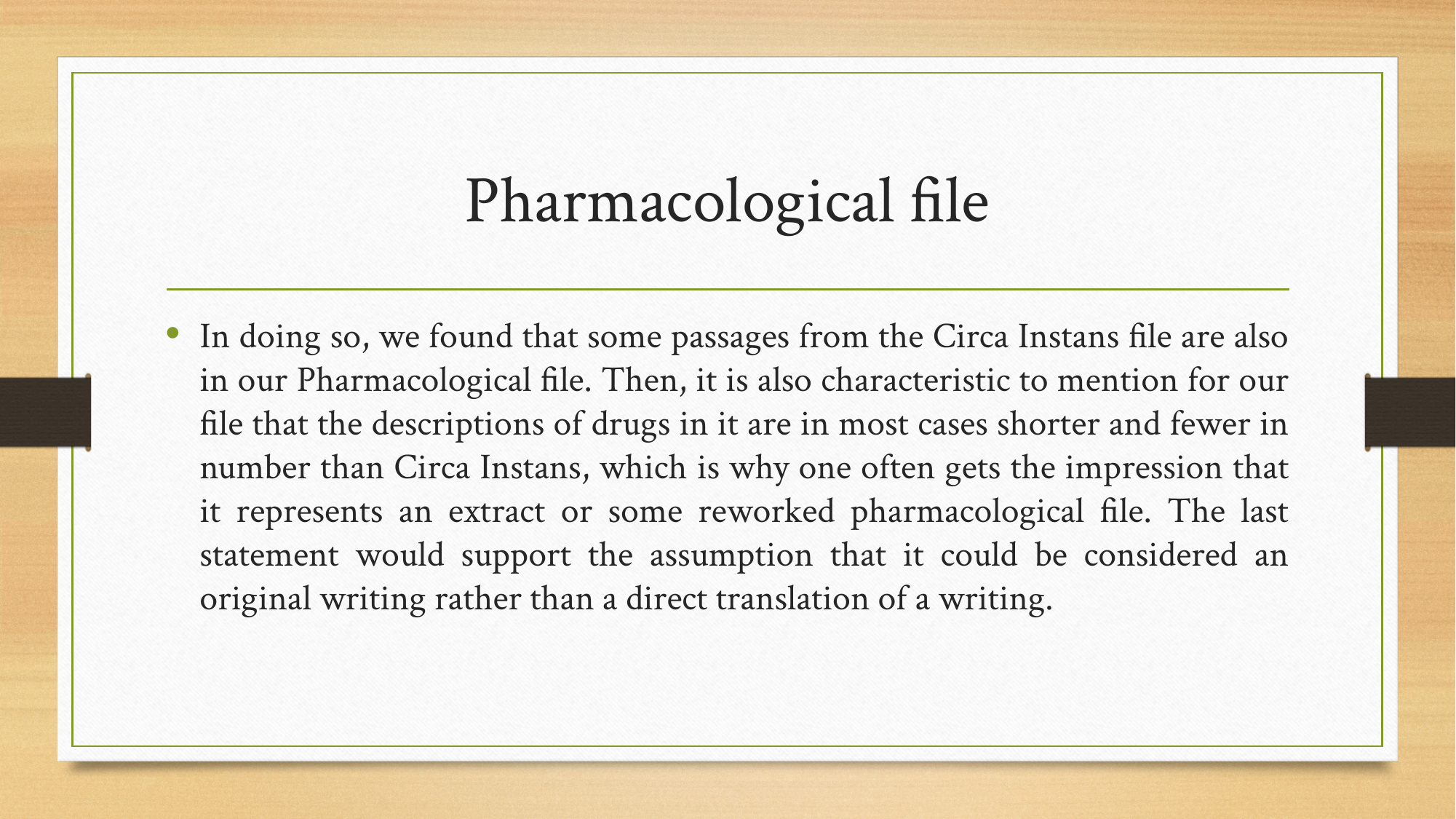

# Pharmacological file
In doing so, we found that some passages from the Circa Instans file are also in our Pharmacological file. Then, it is also characteristic to mention for our file that the descriptions of drugs in it are in most cases shorter and fewer in number than Circa Instans, which is why one often gets the impression that it represents an extract or some reworked pharmacological file. The last statement would support the assumption that it could be considered an original writing rather than a direct translation of a writing.